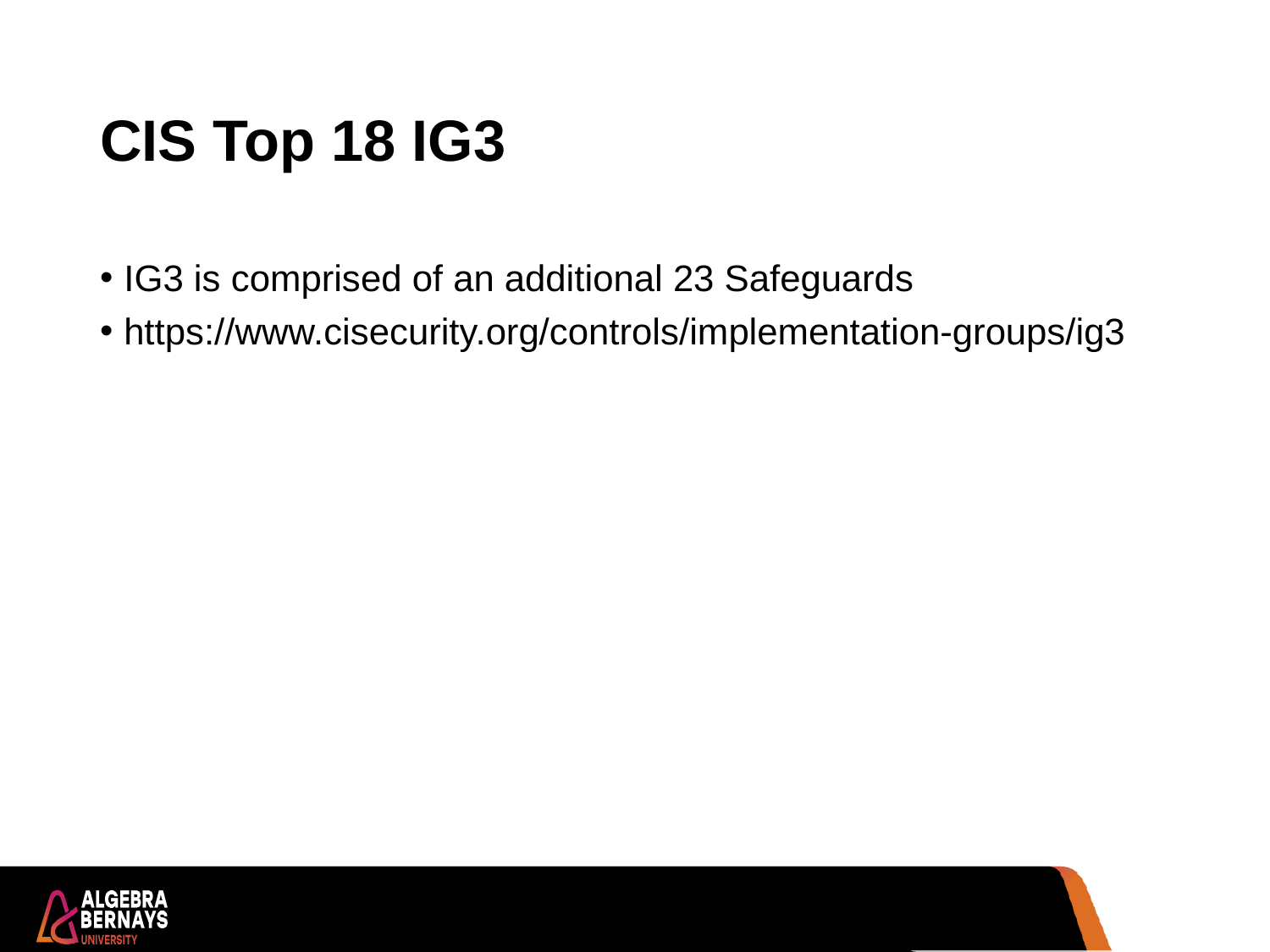

# CIS Top 18 IG3
IG3 is comprised of an additional 23 Safeguards
https://www.cisecurity.org/controls/implementation-groups/ig3